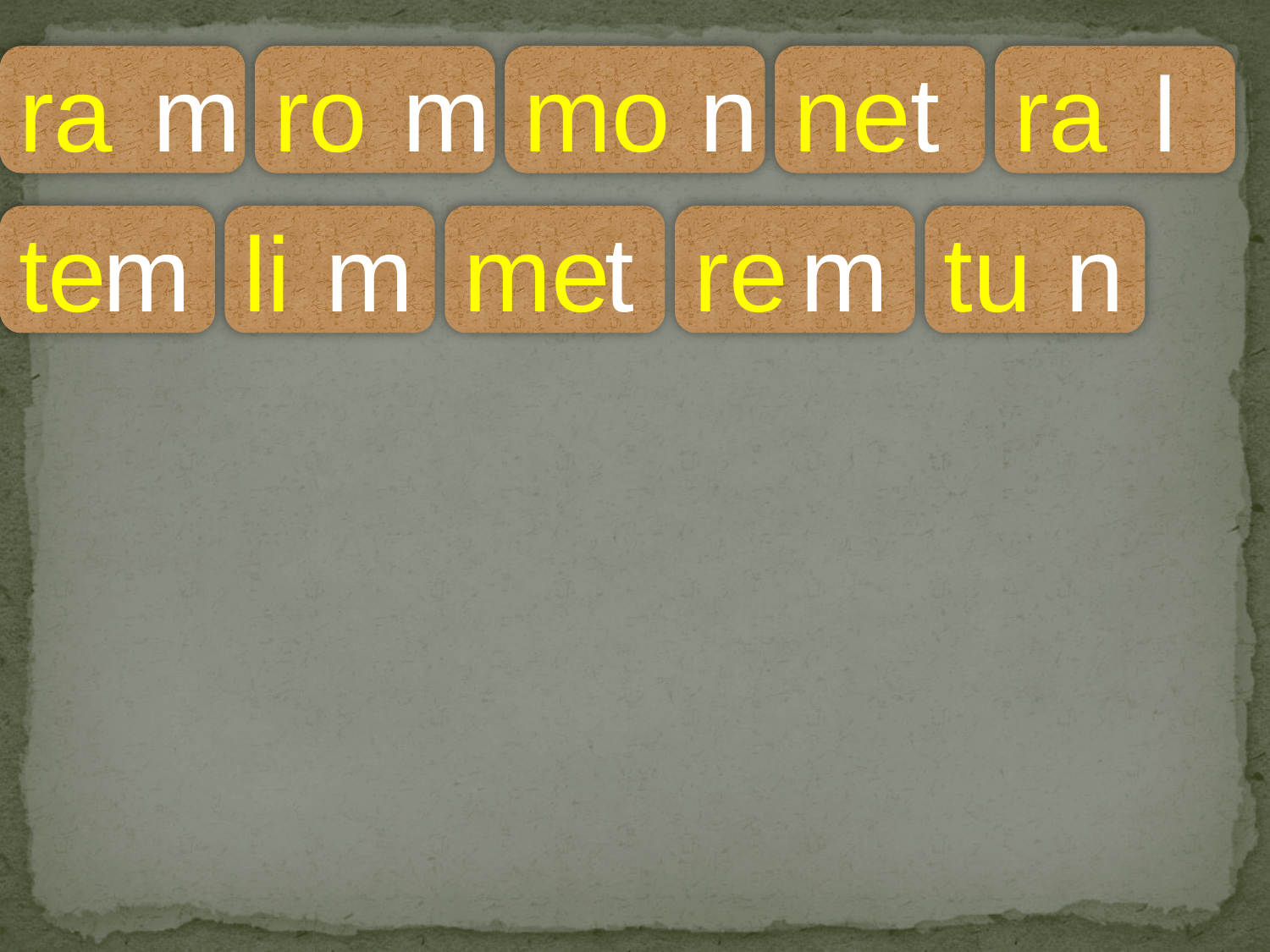

ra
m
ro
m
mo
n
ne
t
ra
l
te
m
li
m
me
t
re
m
tu
n